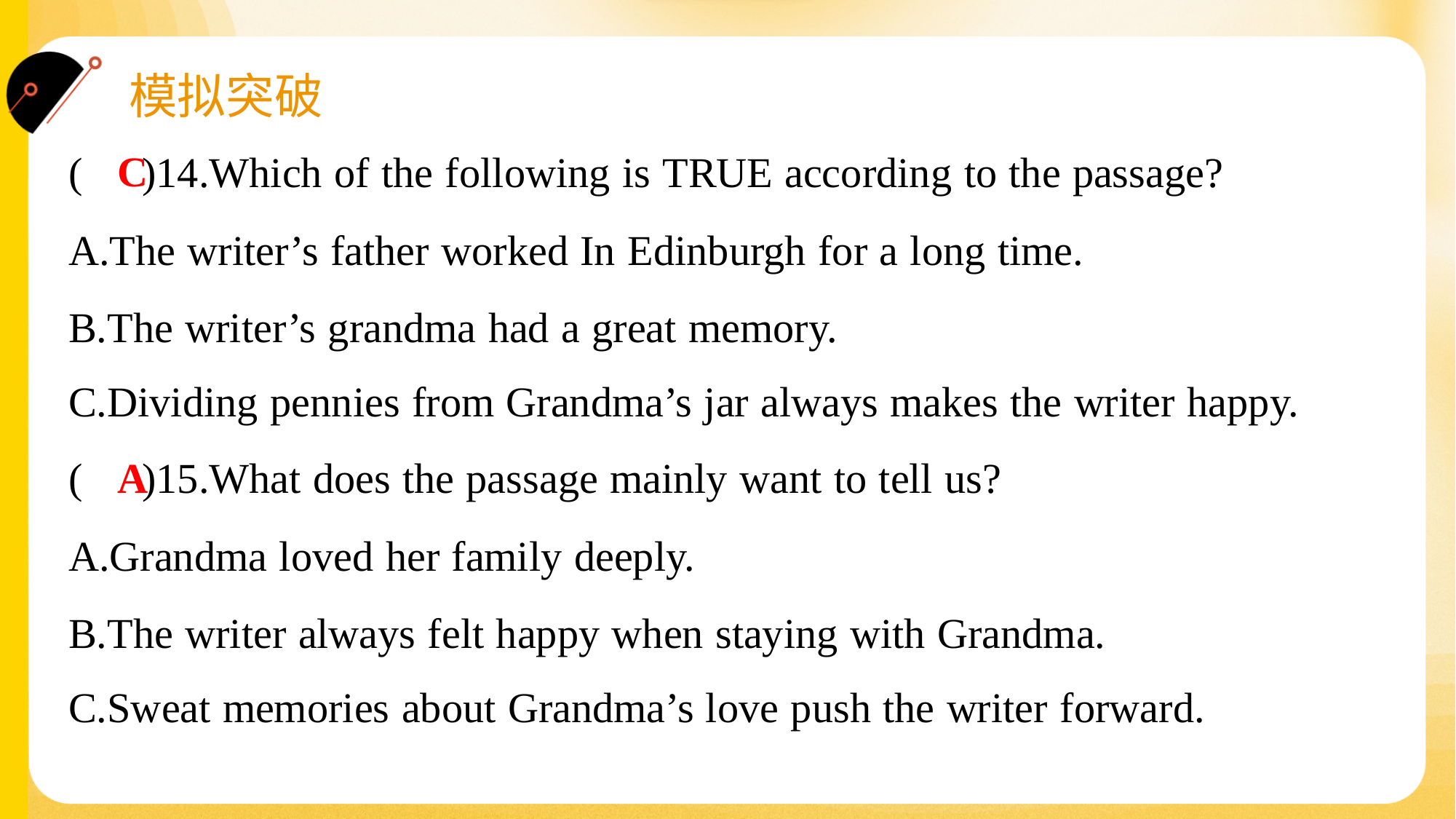

C
(     )14.Which of the following is TRUE according to the passage?
A.The writer’s father worked In Edinburgh for a long time.
B.The writer’s grandma had a great memory.
C.Dividing pennies from Grandma’s jar always makes the writer happy.
A
(     )15.What does the passage mainly want to tell us?
A.Grandma loved her family deeply.
B.The writer always felt happy when staying with Grandma.
C.Sweat memories about Grandma’s love push the writer forward.